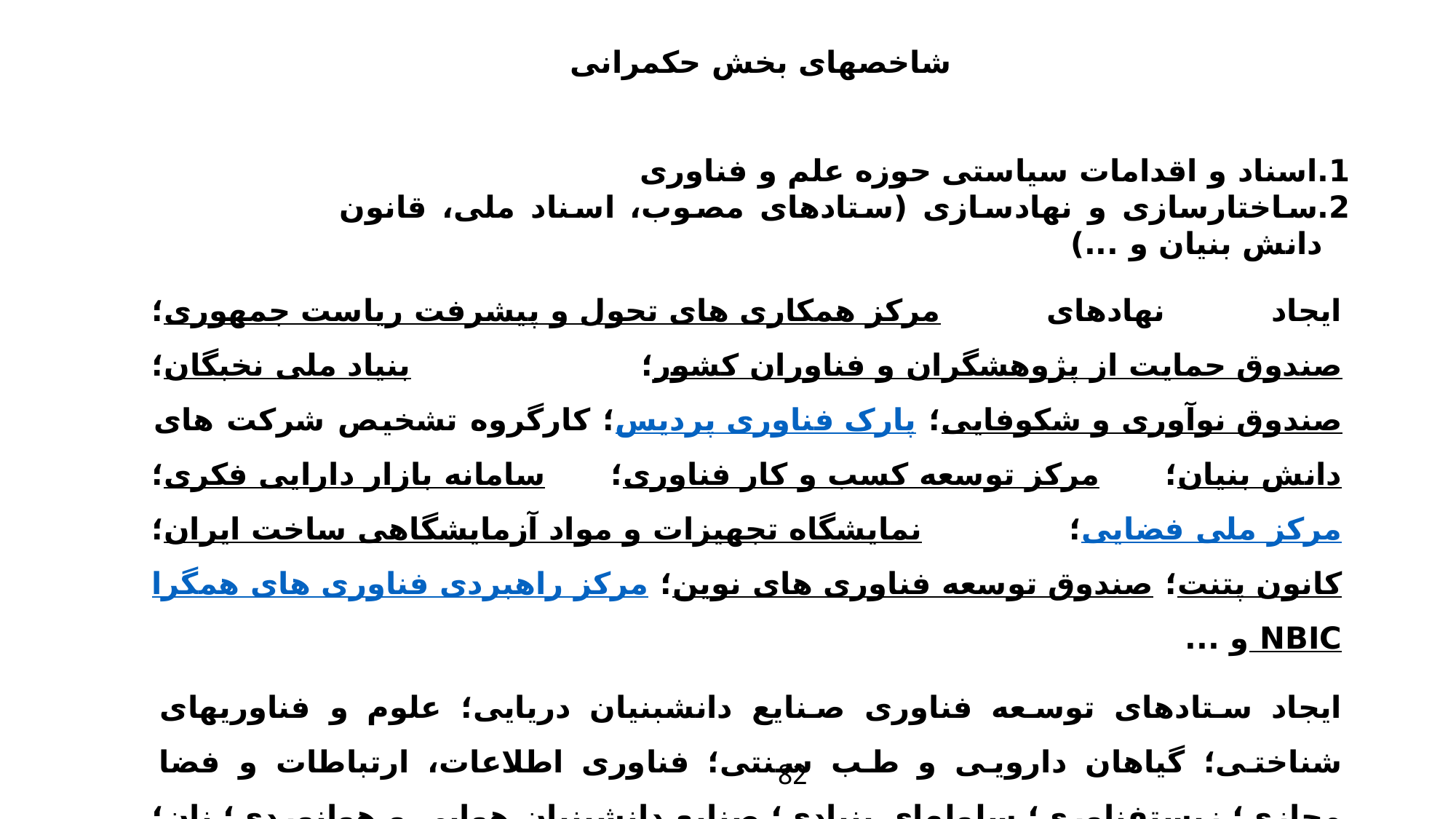

شاخصهای بخش حکمرانی
1.اسناد و اقدامات سیاستی حوزه علم و فناوری
2.ساختارسازی و نهادسازی (ستادهای مصوب، اسناد ملی، قانون دانش بنیان و ...)
ایجاد نهادهای مرکز همکاری های تحول و پیشرفت ریاست جمهوری؛ صندوق حمایت از پژوهشگران و فناوران کشور؛ بنیاد ملی نخبگان؛ صندوق نوآوری و شکوفایی؛ پارک فناوری پردیس؛ کارگروه تشخیص شرکت های دانش بنیان؛ مرکز توسعه کسب و کار فناوری؛ سامانه بازار دارایی فکری؛ مرکز ملی فضایی؛ نمایشگاه تجهیزات و مواد آزمایشگاهی ساخت ایران؛ کانون پتنت؛ صندوق توسعه فناوری های نوین؛ مرکز راهبردی فناوری های همگرا NBICو ...
ایجاد ستادهای توسعه فناوری صنایع دانش­بنیان دریایی؛ علوم و فناوری­های شناختی؛ گیاهان دارویی و طب سنتی؛ فناوری اطلاعات، ارتباطات و فضا مجازی؛ زیست­فناوری؛ سلول­های بنیادی؛ صنایع دانش­بنیان هوایی و هوانوردی؛ نان؛ انرژی؛  آب، خشکسالی و فرسایش؛ مواد و ساخت پیشرفته؛ نرم و هویت ساز؛ لیزر، فوتونیک و ساختارهای میکرونی و ... تحت نظر معاونت علمی ریاست جمهوری

82